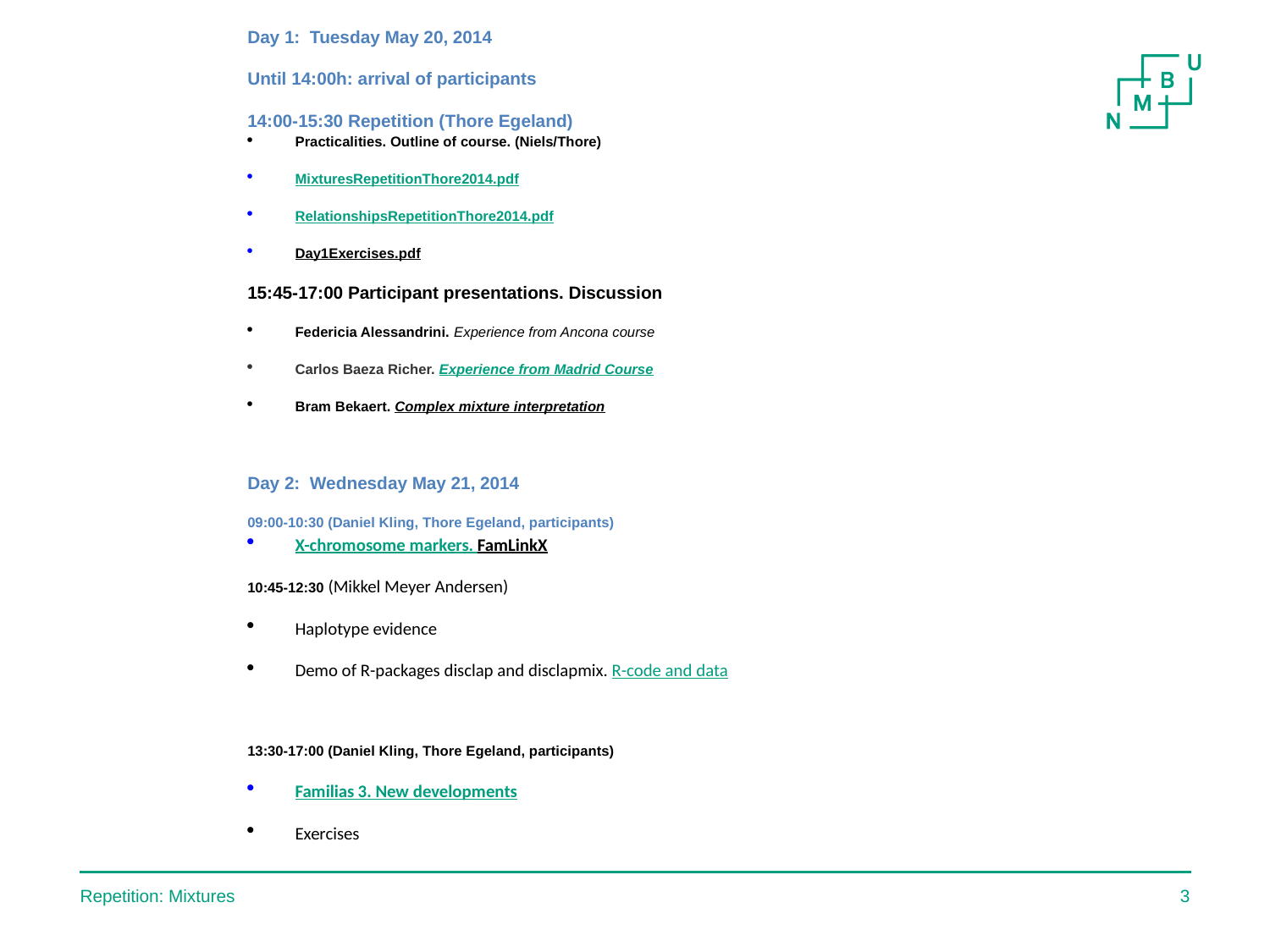

Day 1:  Tuesday May 20, 2014
Until 14:00h: arrival of participants
14:00-15:30 Repetition (Thore Egeland)
Practicalities. Outline of course. (Niels/Thore)
MixturesRepetitionThore2014.pdf
RelationshipsRepetitionThore2014.pdf
Day1Exercises.pdf
15:45-17:00 Participant presentations. Discussion
Federicia Alessandrini. Experience from Ancona course
Carlos Baeza Richer. Experience from Madrid Course
Bram Bekaert. Complex mixture interpretation
Day 2:  Wednesday May 21, 2014
09:00-10:30 (Daniel Kling, Thore Egeland, participants)
X-chromosome markers. FamLinkX
10:45-12:30 (Mikkel Meyer Andersen)
Haplotype evidence
Demo of R-packages disclap and disclapmix. R-code and data

13:30-17:00 (Daniel Kling, Thore Egeland, participants)
Familias 3. New developments
Exercises
Repetition: Mixtures
3